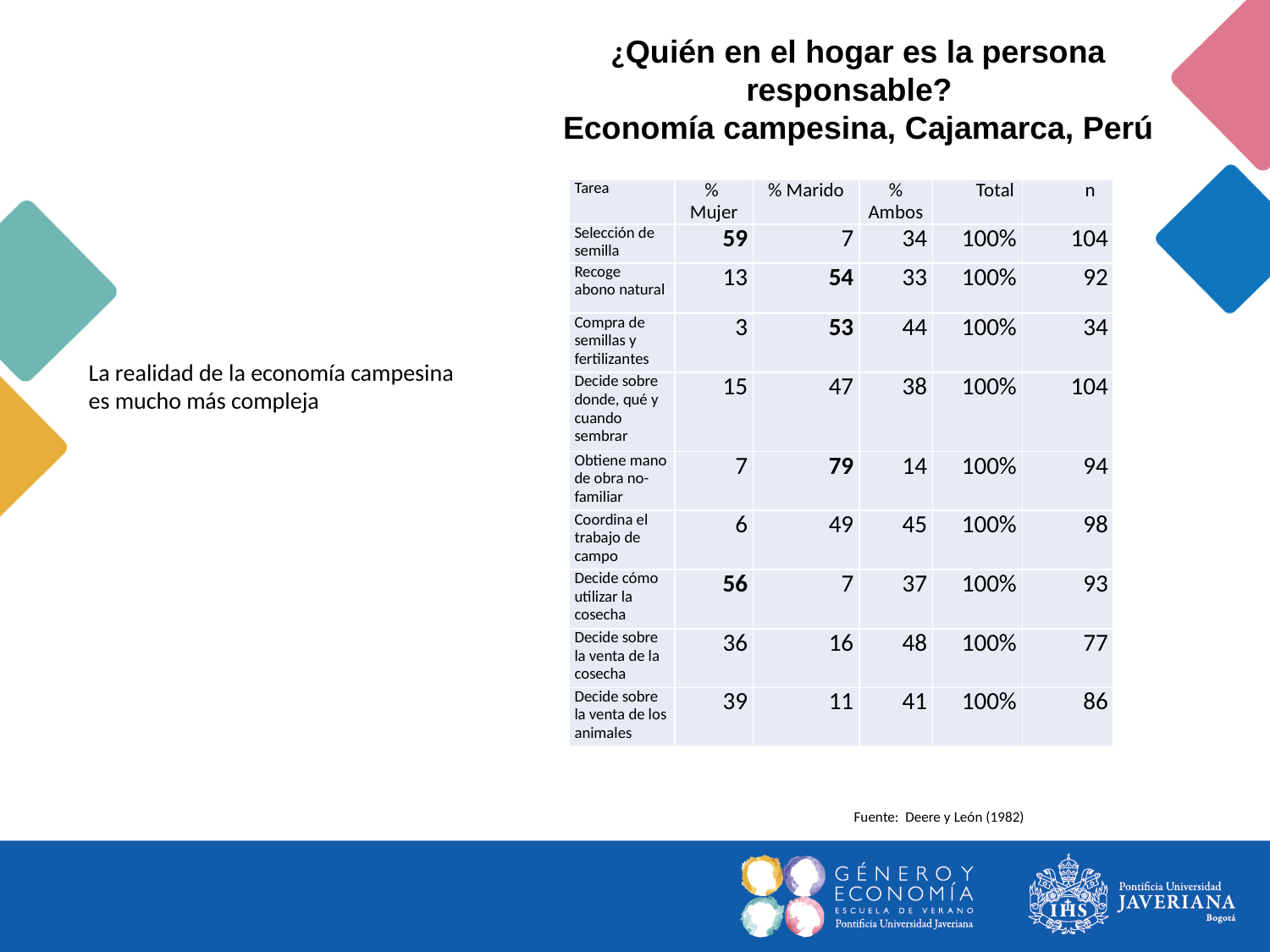

¿Quién en el hogar es la persona responsable?
Economía campesina, Cajamarca, Perú
| Tarea | % Mujer | % Marido | % Ambos | Total | n |
| --- | --- | --- | --- | --- | --- |
| Selección de semilla | 59 | 7 | 34 | 100% | 104 |
| Recoge abono natural | 13 | 54 | 33 | 100% | 92 |
| Compra de semillas y fertilizantes | 3 | 53 | 44 | 100% | 34 |
| Decide sobre donde, qué y cuando sembrar | 15 | 47 | 38 | 100% | 104 |
| Obtiene mano de obra no-familiar | 7 | 79 | 14 | 100% | 94 |
| Coordina el trabajo de campo | 6 | 49 | 45 | 100% | 98 |
| Decide cómo utilizar la cosecha | 56 | 7 | 37 | 100% | 93 |
| Decide sobre la venta de la cosecha | 36 | 16 | 48 | 100% | 77 |
| Decide sobre la venta de los animales | 39 | 11 | 41 | 100% | 86 |
La realidad de la economía campesina
es mucho más compleja
Fuente:  Deere y León (1982)